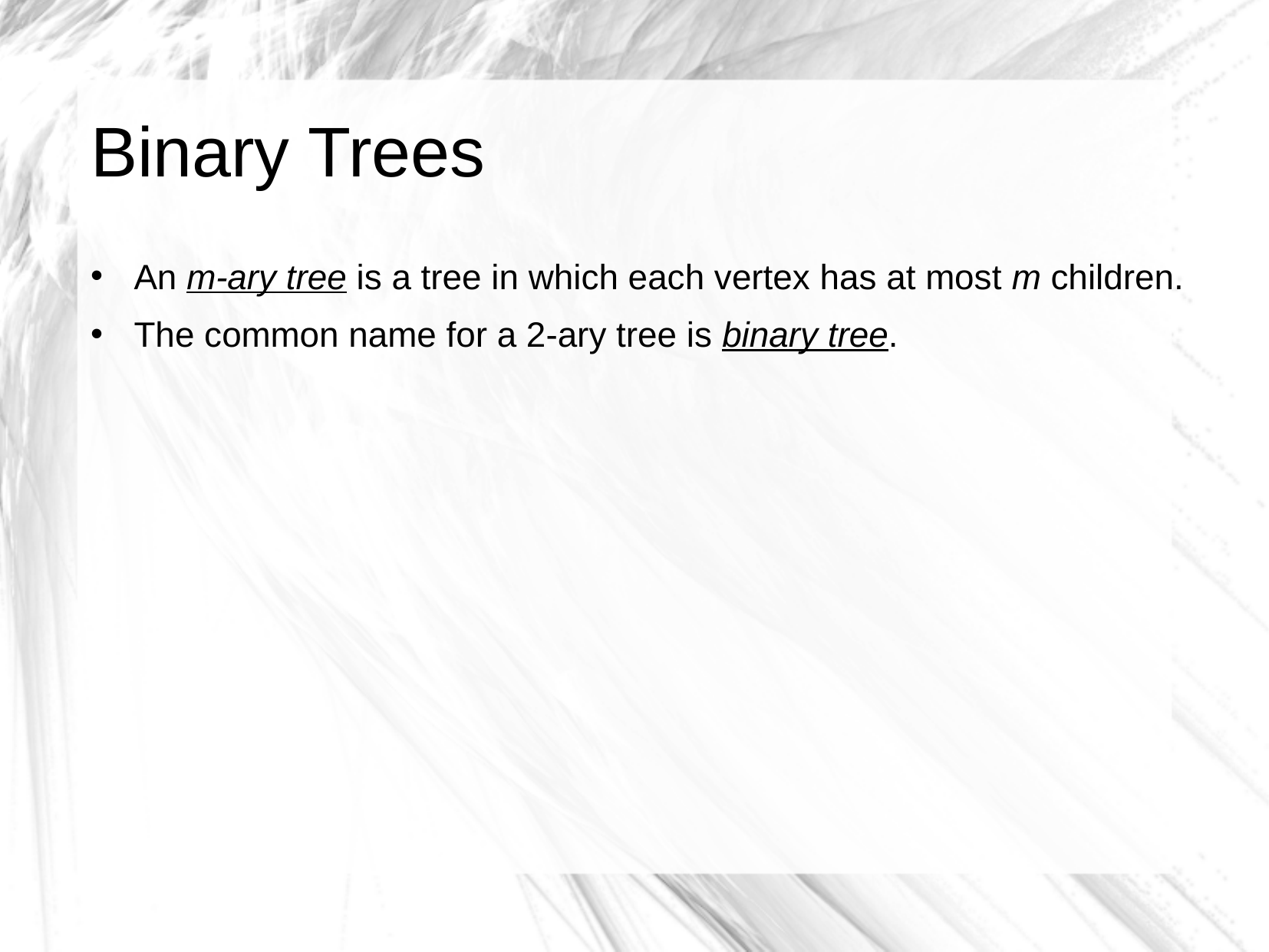

# Binary Trees
An m-ary tree is a tree in which each vertex has at most m children.
The common name for a 2-ary tree is binary tree.